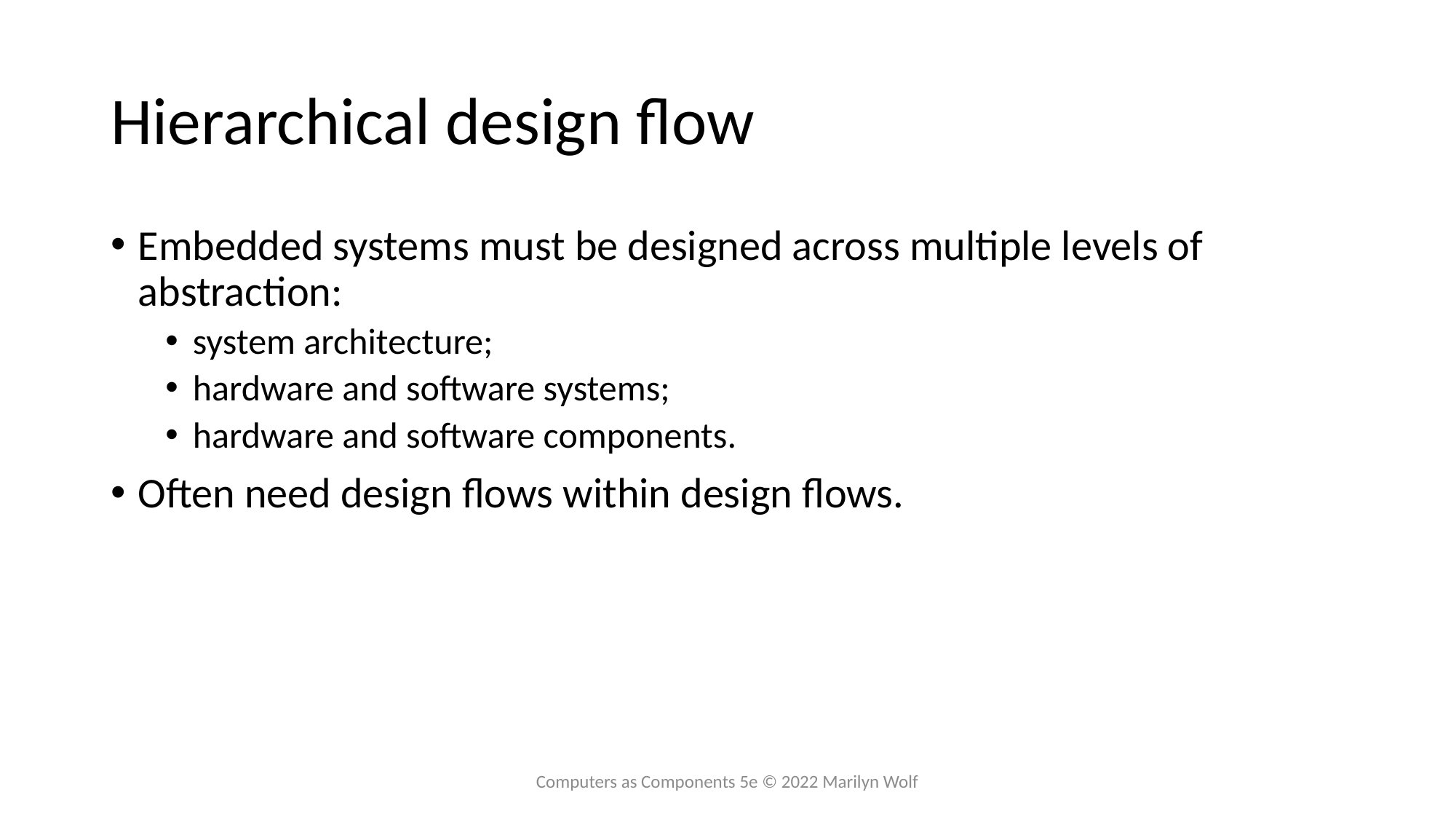

# Hierarchical design flow
Embedded systems must be designed across multiple levels of abstraction:
system architecture;
hardware and software systems;
hardware and software components.
Often need design flows within design flows.
Computers as Components 5e © 2022 Marilyn Wolf